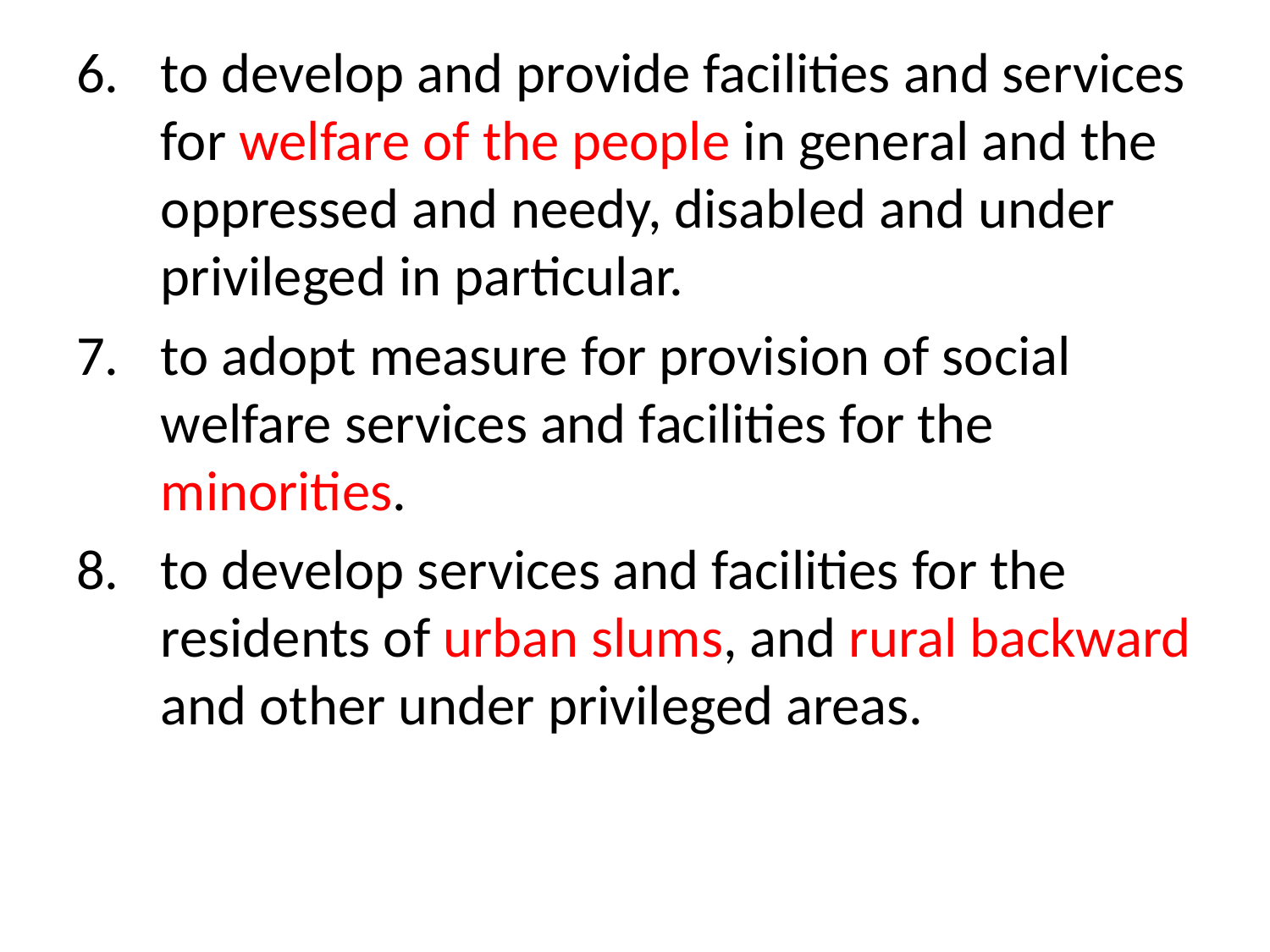

to develop and provide facilities and services for welfare of the people in general and the oppressed and needy, disabled and under privileged in particular.
to adopt measure for provision of social welfare services and facilities for the minorities.
to develop services and facilities for the residents of urban slums, and rural backward and other under privileged areas.